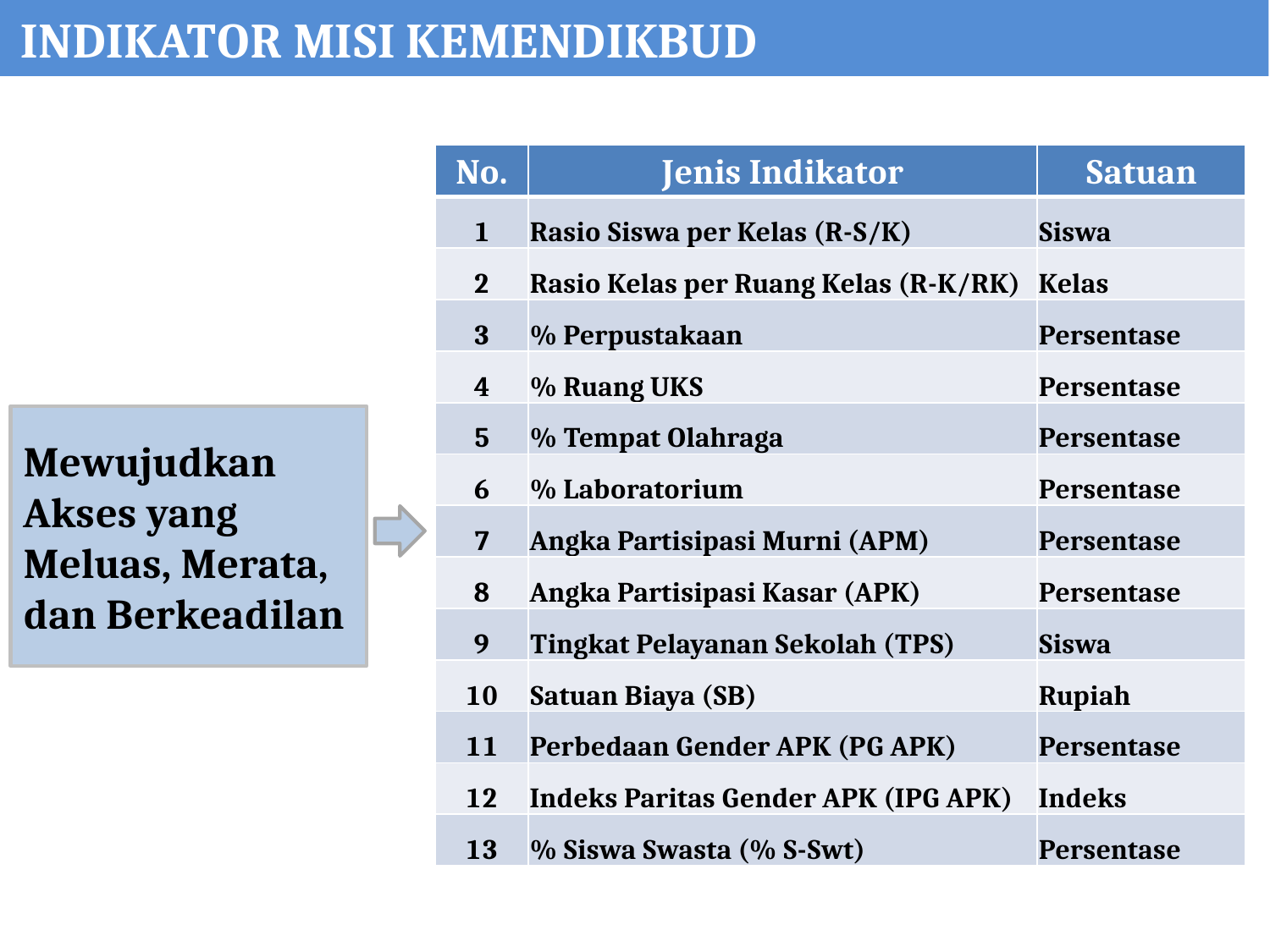

INDIKATOR MISI KEMENDIKBUD
| No. | Jenis Indikator | Satuan |
| --- | --- | --- |
| 1 | Rasio Siswa per Kelas (R-S/K) | Siswa |
| 2 | Rasio Kelas per Ruang Kelas (R-K/RK) | Kelas |
| 3 | % Perpustakaan | Persentase |
| 4 | % Ruang UKS | Persentase |
| 5 | % Tempat Olahraga | Persentase |
| 6 | % Laboratorium | Persentase |
| 7 | Angka Partisipasi Murni (APM) | Persentase |
| 8 | Angka Partisipasi Kasar (APK) | Persentase |
| 9 | Tingkat Pelayanan Sekolah (TPS) | Siswa |
| 10 | Satuan Biaya (SB) | Rupiah |
| 11 | Perbedaan Gender APK (PG APK) | Persentase |
| 12 | Indeks Paritas Gender APK (IPG APK) | Indeks |
| 13 | % Siswa Swasta (% S-Swt) | Persentase |
Mewujudkan Akses yang Meluas, Merata, dan Berkeadilan